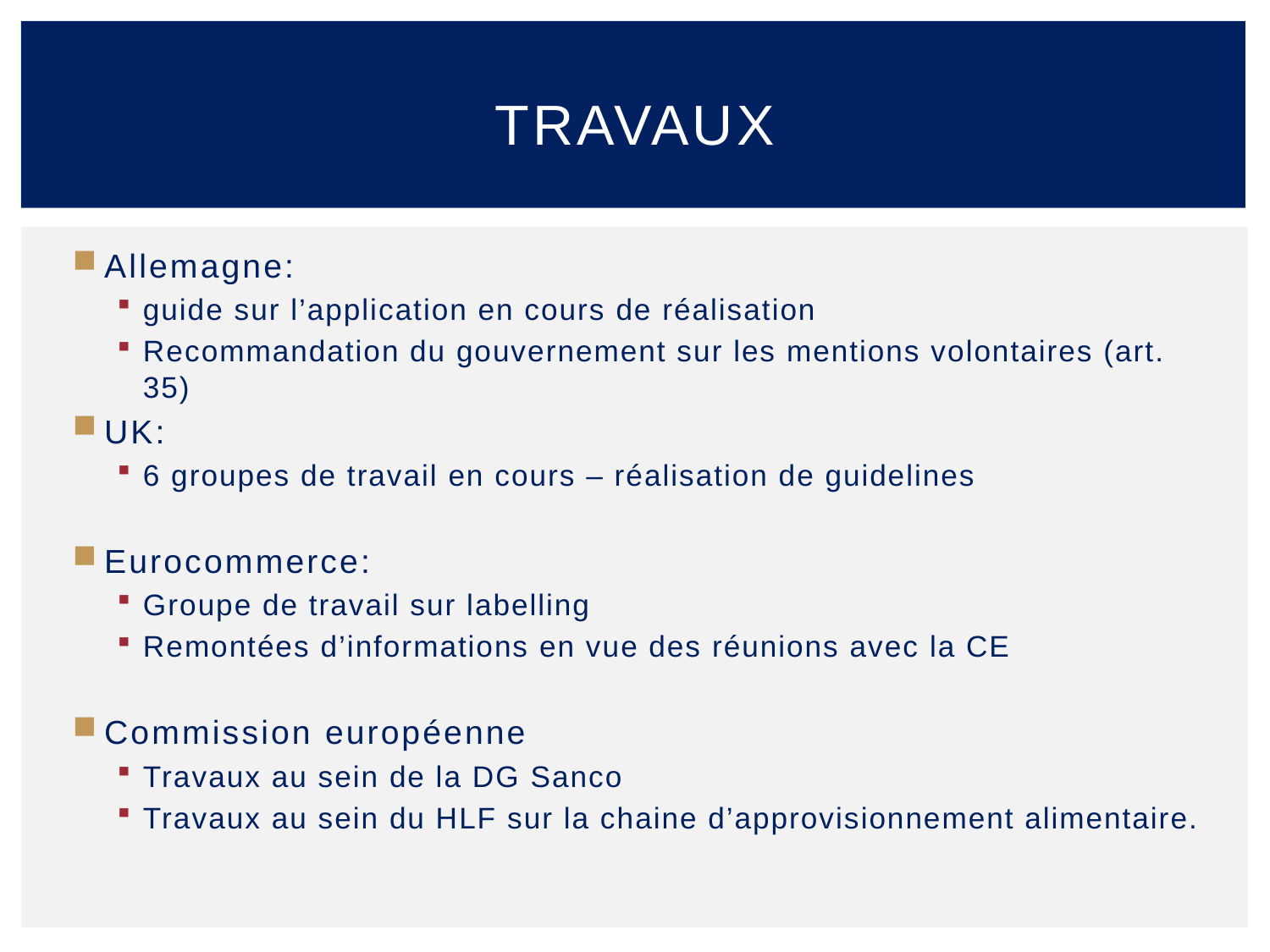

# Travaux
Allemagne:
guide sur l’application en cours de réalisation
Recommandation du gouvernement sur les mentions volontaires (art. 35)
UK:
6 groupes de travail en cours – réalisation de guidelines

Eurocommerce:
Groupe de travail sur labelling
Remontées d’informations en vue des réunions avec la CE

Commission européenne
Travaux au sein de la DG Sanco
Travaux au sein du HLF sur la chaine d’approvisionnement alimentaire.